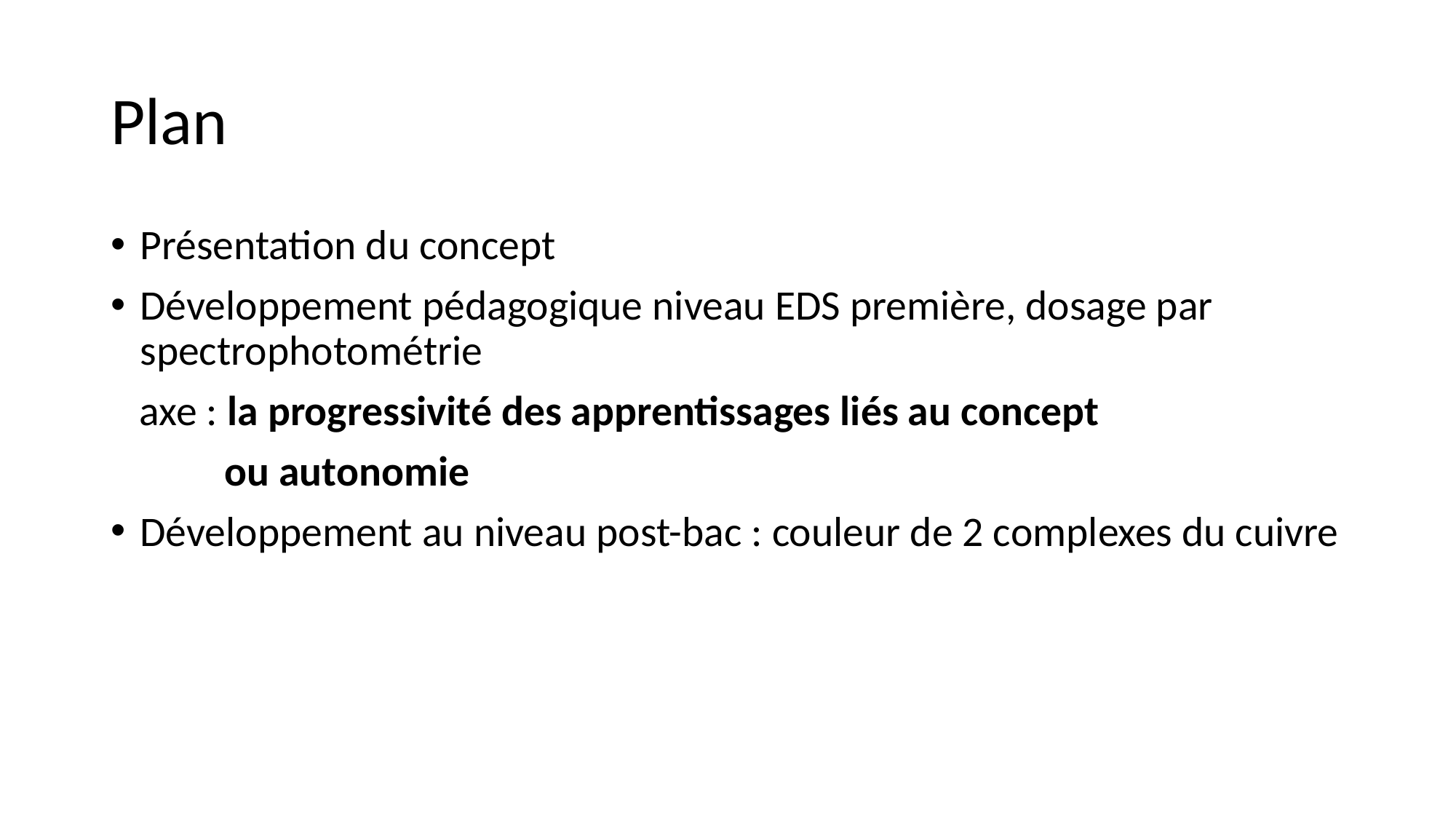

# Plan
Présentation du concept
Développement pédagogique niveau EDS première, dosage par spectrophotométrie
   axe : la progressivité des apprentissages liés au concept
            ou autonomie
Développement au niveau post-bac : couleur de 2 complexes du cuivre